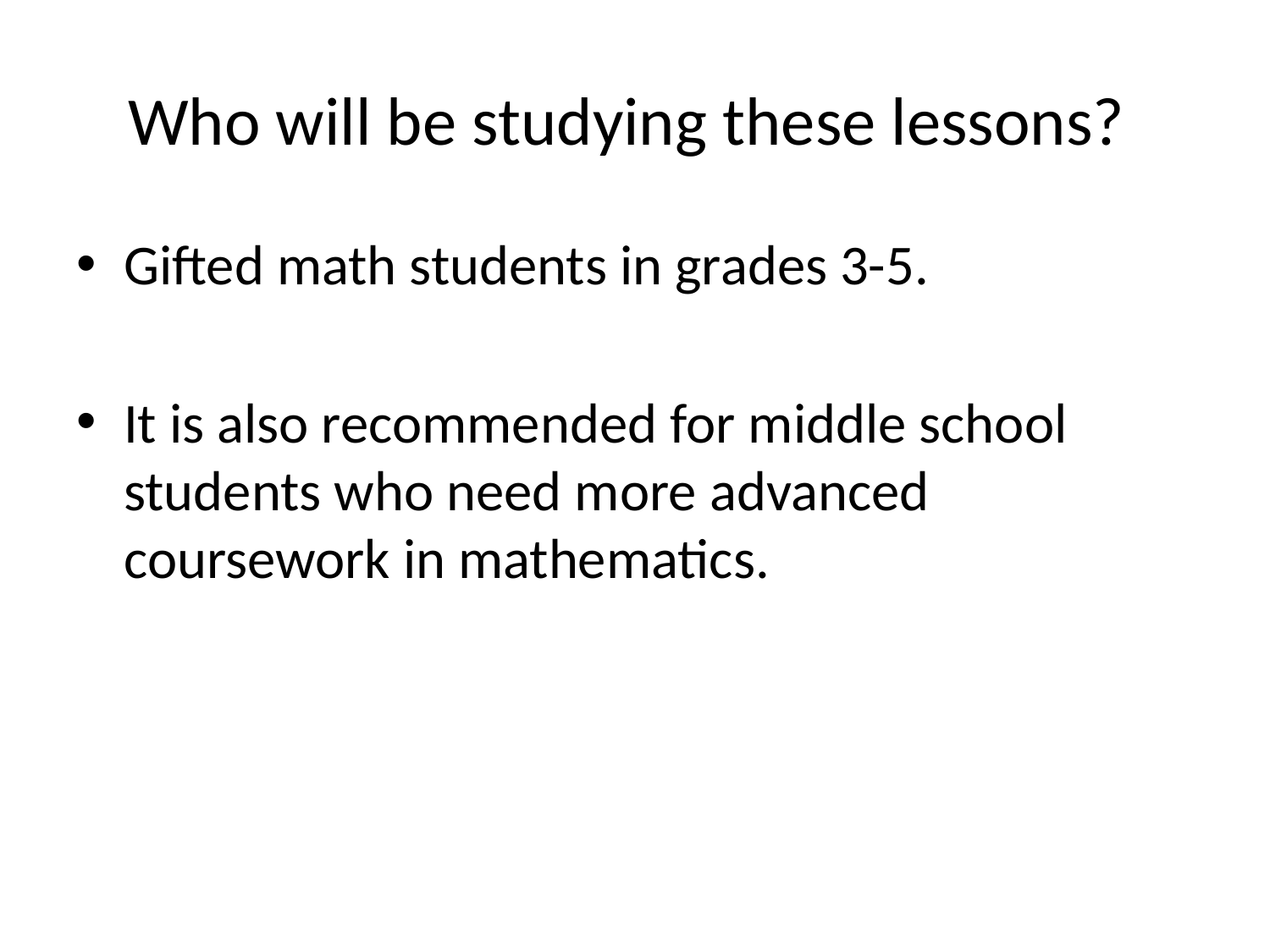

# Who will be studying these lessons?
Gifted math students in grades 3-5.

It is also recommended for middle school students who need more advanced coursework in mathematics.